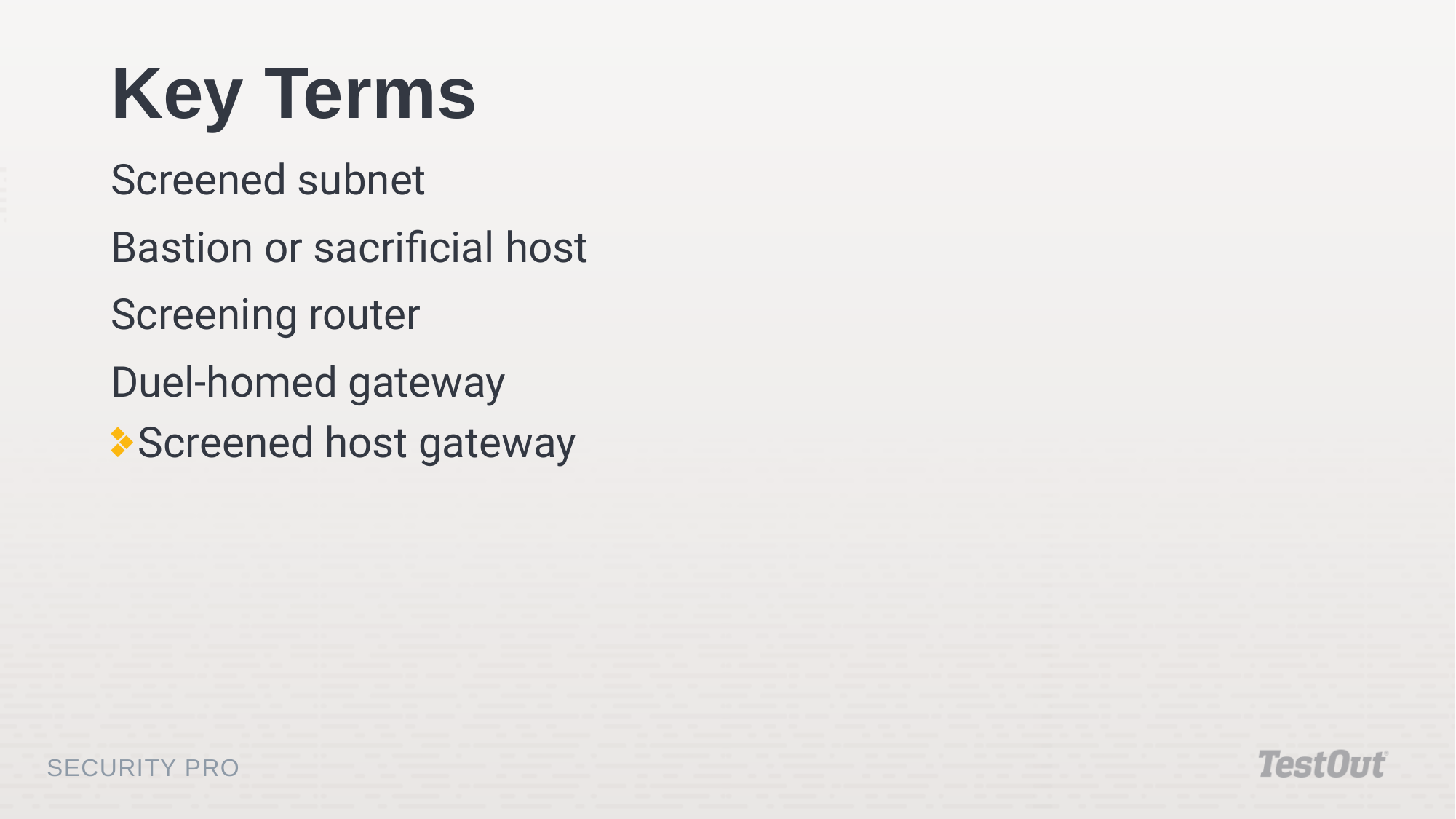

# Key Terms
Screened subnet
Bastion or sacrificial host
Screening router
Duel-homed gateway
Screened host gateway
Security Pro